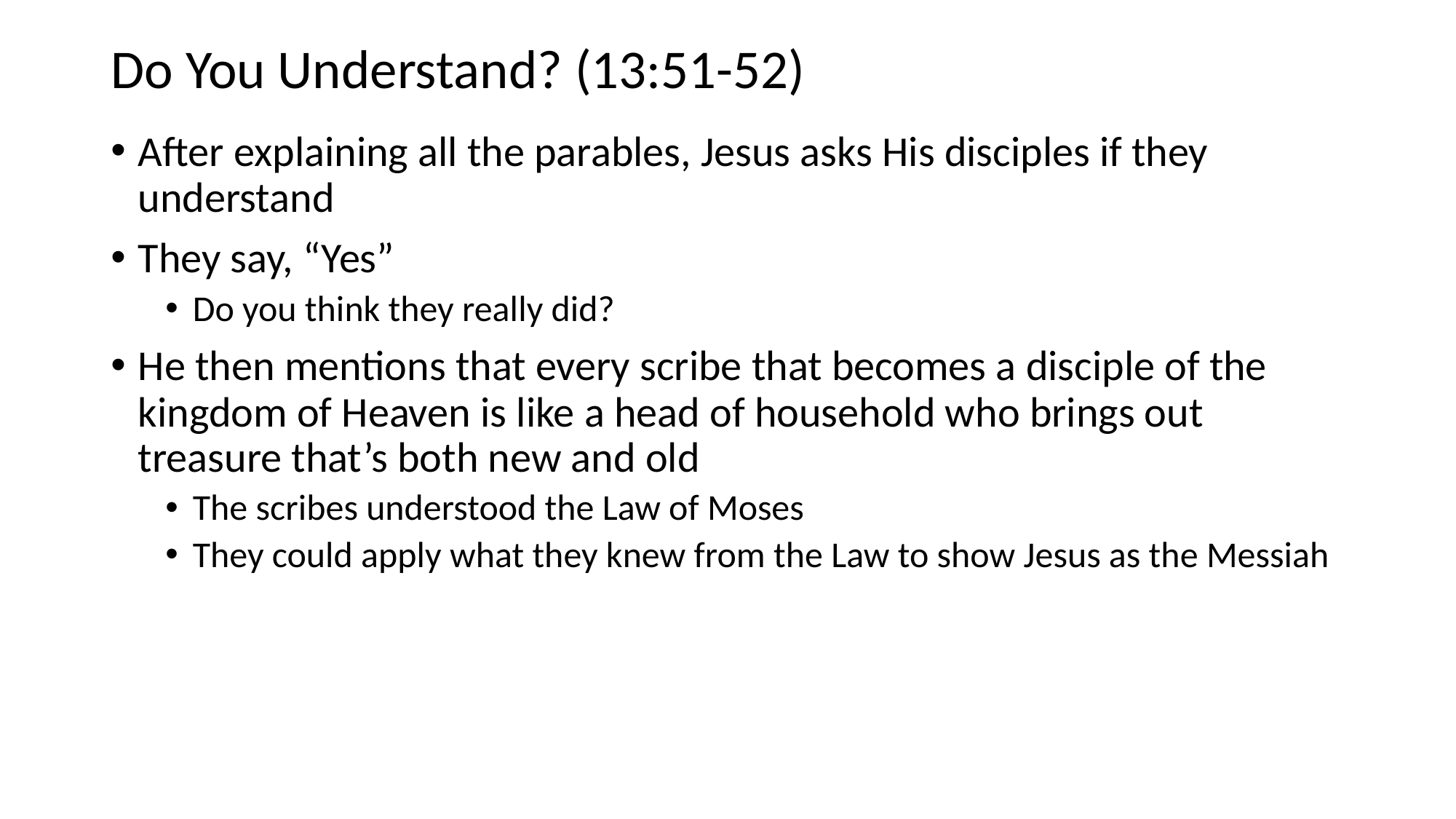

# Do You Understand? (13:51-52)
After explaining all the parables, Jesus asks His disciples if they understand
They say, “Yes”
Do you think they really did?
He then mentions that every scribe that becomes a disciple of the kingdom of Heaven is like a head of household who brings out treasure that’s both new and old
The scribes understood the Law of Moses
They could apply what they knew from the Law to show Jesus as the Messiah